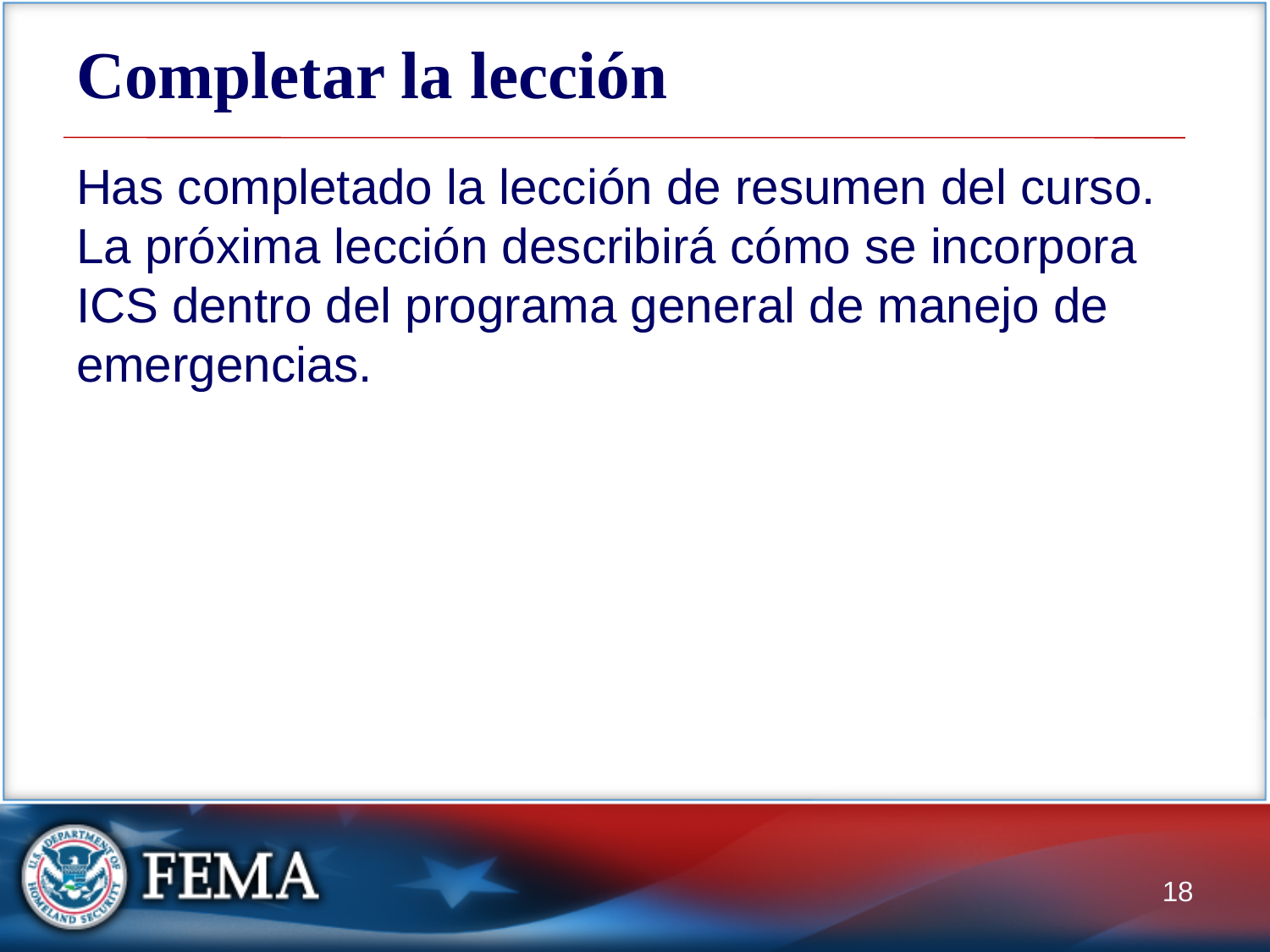

# Completar la lección
Has completado la lección de resumen del curso. La próxima lección describirá cómo se incorpora ICS dentro del programa general de manejo de emergencias.
18